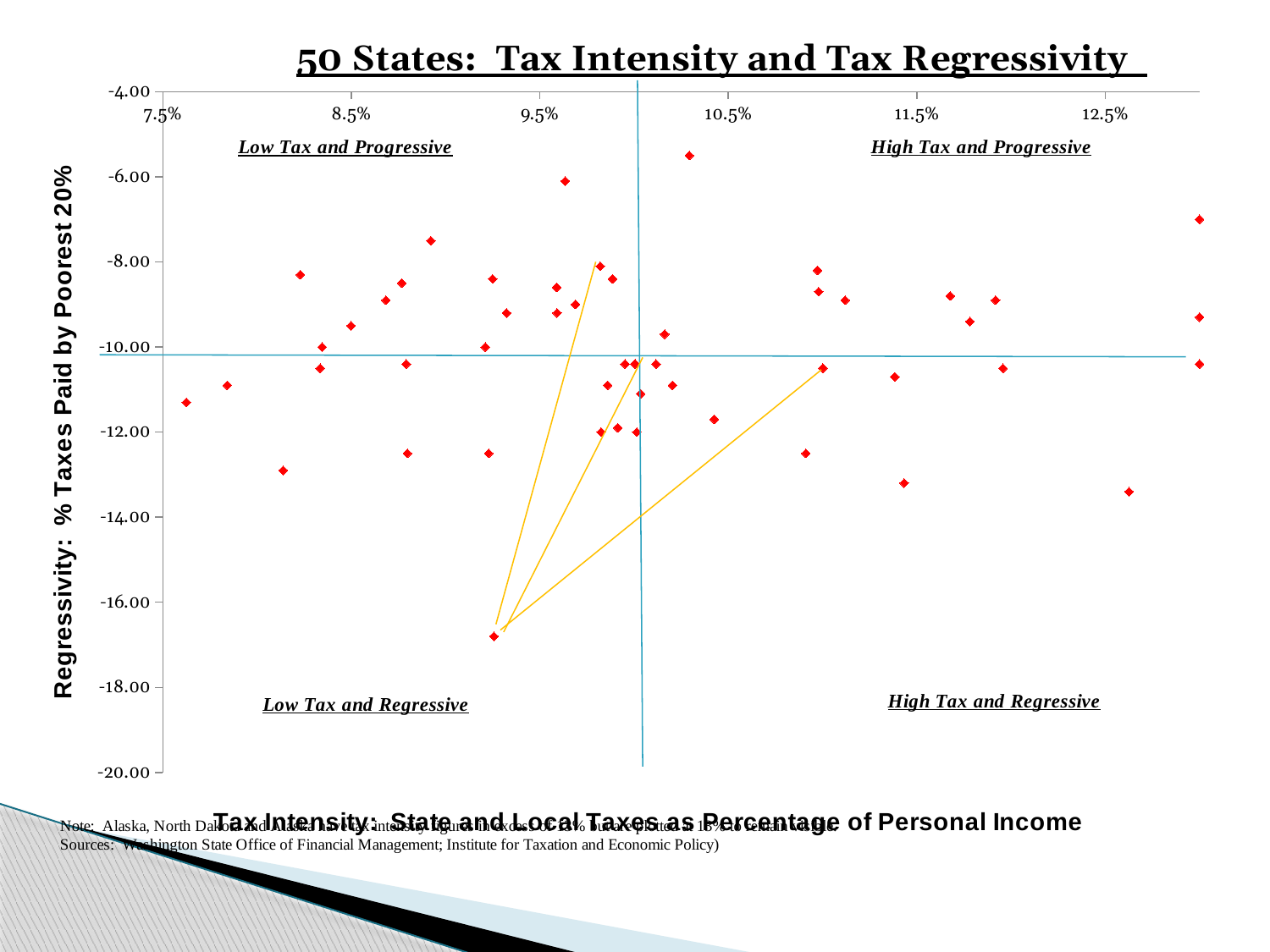

### Chart: 50 States:  Tax Intensity and Tax Regressivity

| Category |  |
|---|---|